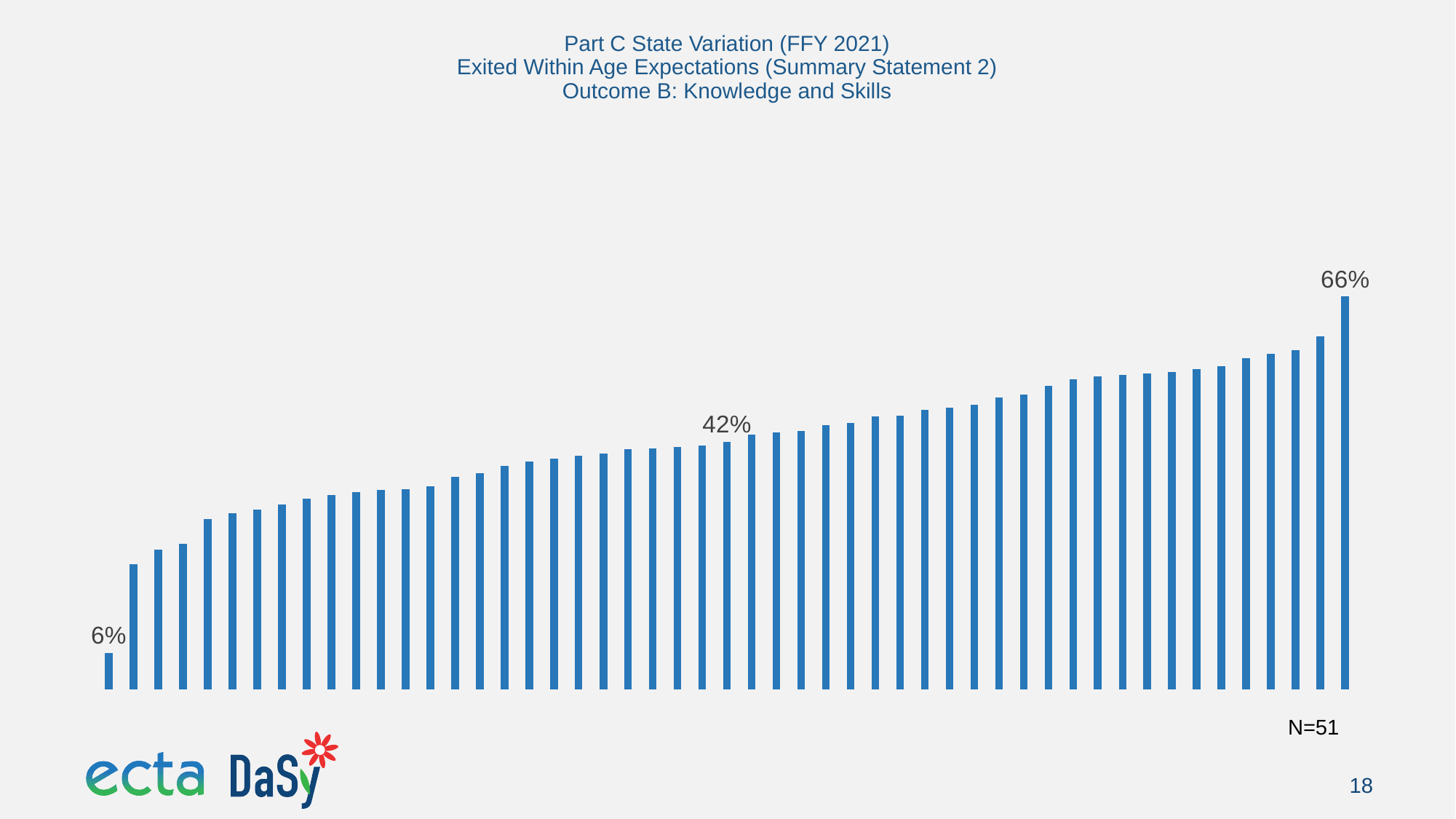

# Part C State Variation (FFY 2021) Exited Within Age Expectations (Summary Statement 2) Outcome B: Knowledge and Skills

### Chart

| Category |  |
|---|---|
N=51
18